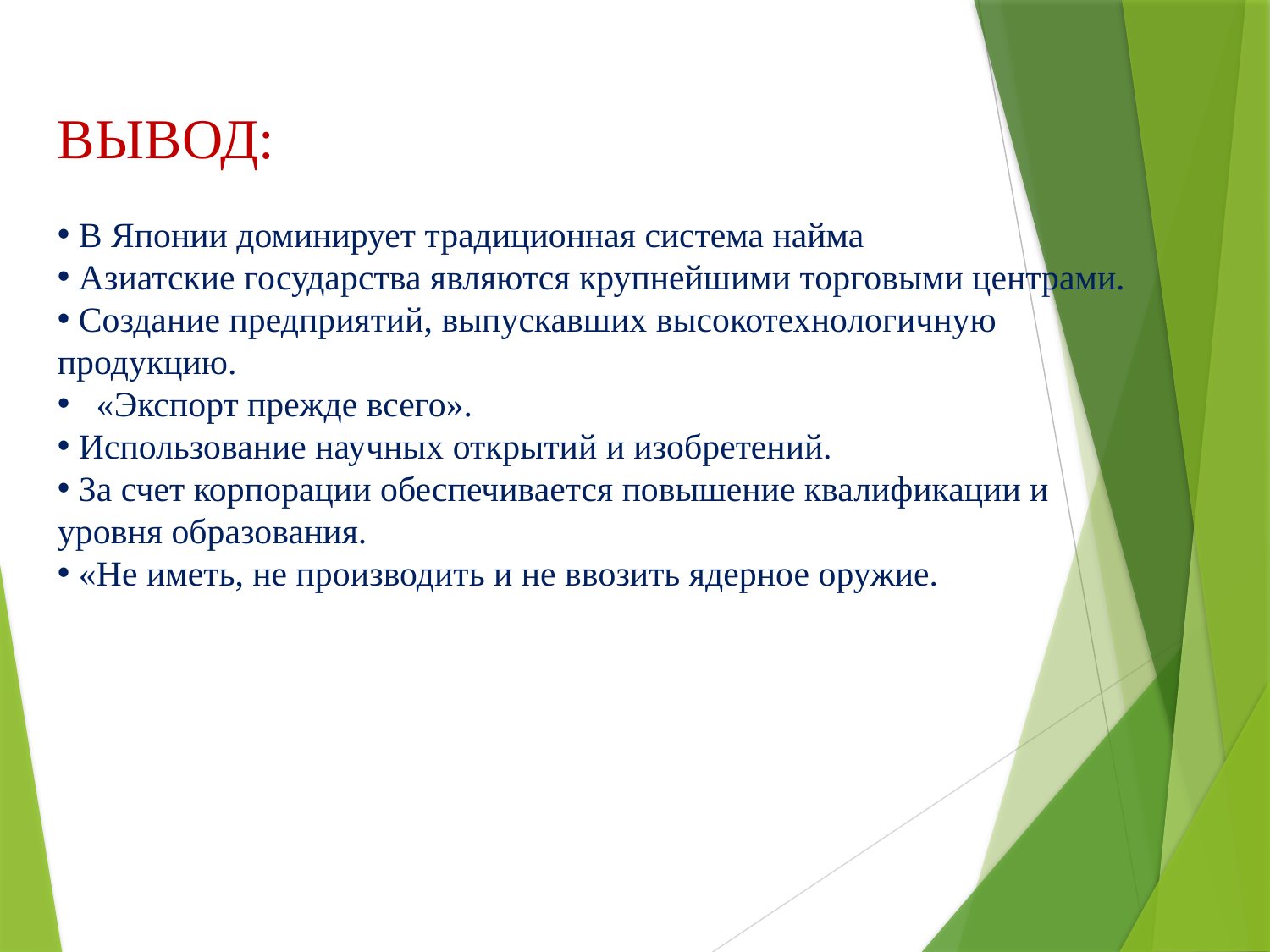

ВЫВОД:

 В Японии доминирует традиционная система найма
 Азиатские государства являются крупнейшими торговыми центрами.
 Создание предприятий, выпускавших высокотехнологичную продукцию.
   «Экспорт прежде всего».
 Использование научных открытий и изобретений.
 За счет корпорации обеспечивается повышение квалификации и уровня образования.
 «Не иметь, не производить и не ввозить ядерное оружие.